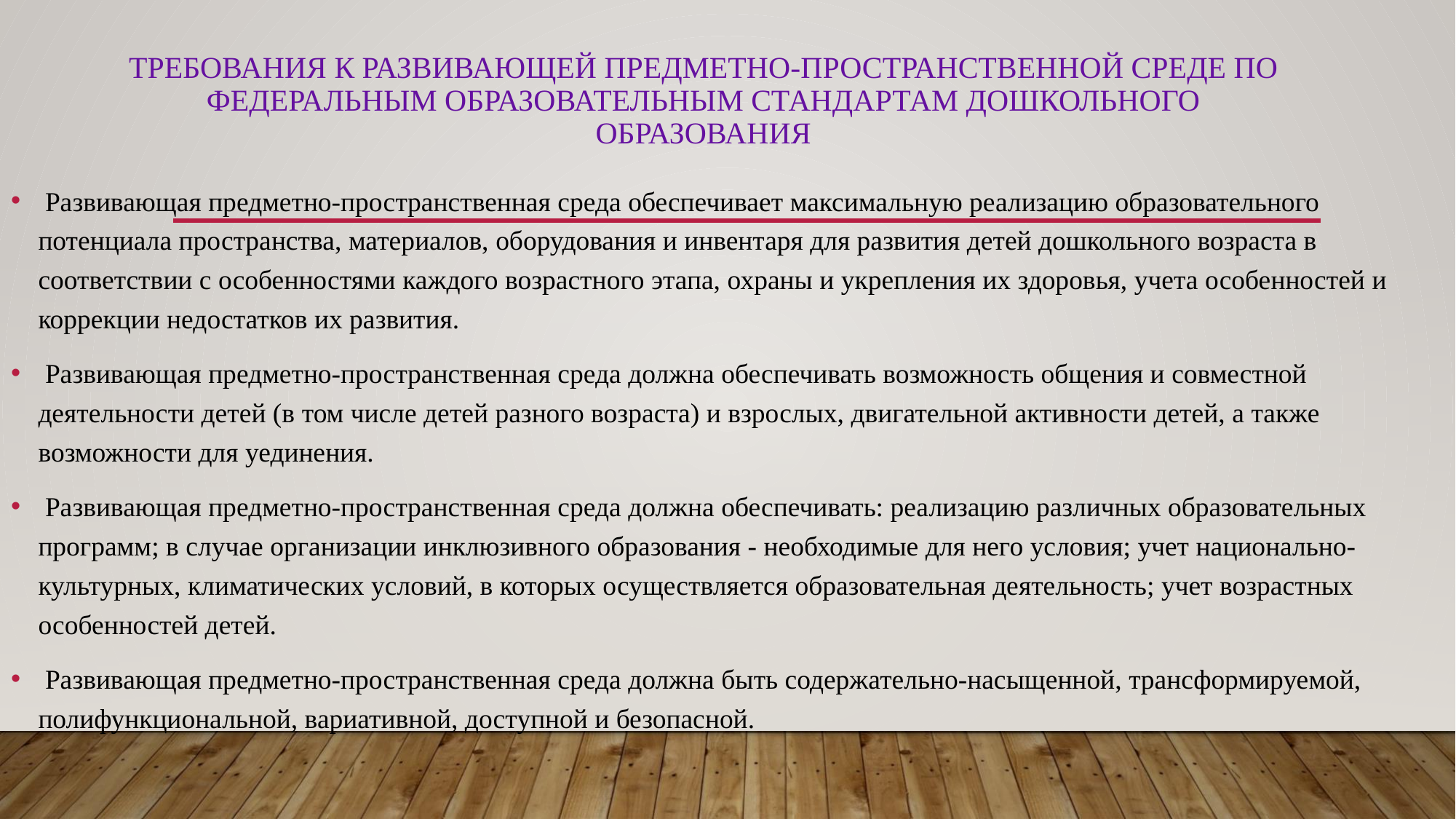

# Требования к развивающей предметно-пространственной среде по федеральным образовательным стандартам дошкольного образования
 Развивающая предметно-пространственная среда обеспечивает максимальную реализацию образовательного потенциала пространства, материалов, оборудования и инвентаря для развития детей дошкольного возраста в соответствии с особенностями каждого возрастного этапа, охраны и укрепления их здоровья, учета особенностей и коррекции недостатков их развития.
 Развивающая предметно-пространственная среда должна обеспечивать возможность общения и совместной деятельности детей (в том числе детей разного возраста) и взрослых, двигательной активности детей, а также возможности для уединения.
 Развивающая предметно-пространственная среда должна обеспечивать: реализацию различных образовательных программ; в случае организации инклюзивного образования - необходимые для него условия; учет национально-культурных, климатических условий, в которых осуществляется образовательная деятельность; учет возрастных особенностей детей.
 Развивающая предметно-пространственная среда должна быть содержательно-насыщенной, трансформируемой, полифункциональной, вариативной, доступной и безопасной.